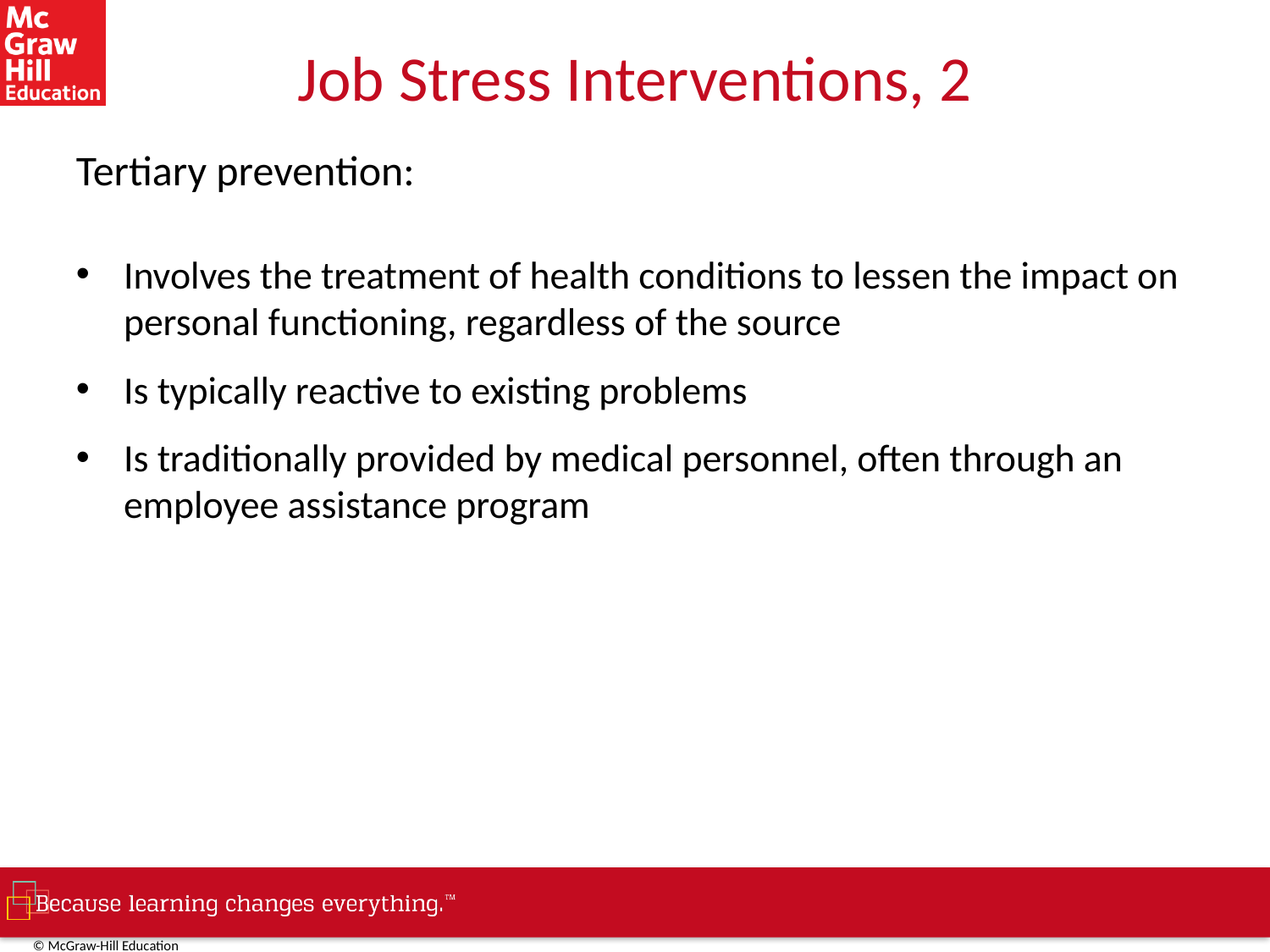

# Job Stress Interventions, 2
Tertiary prevention:

Involves the treatment of health conditions to lessen the impact on personal functioning, regardless of the source
Is typically reactive to existing problems
Is traditionally provided by medical personnel, often through an employee assistance program